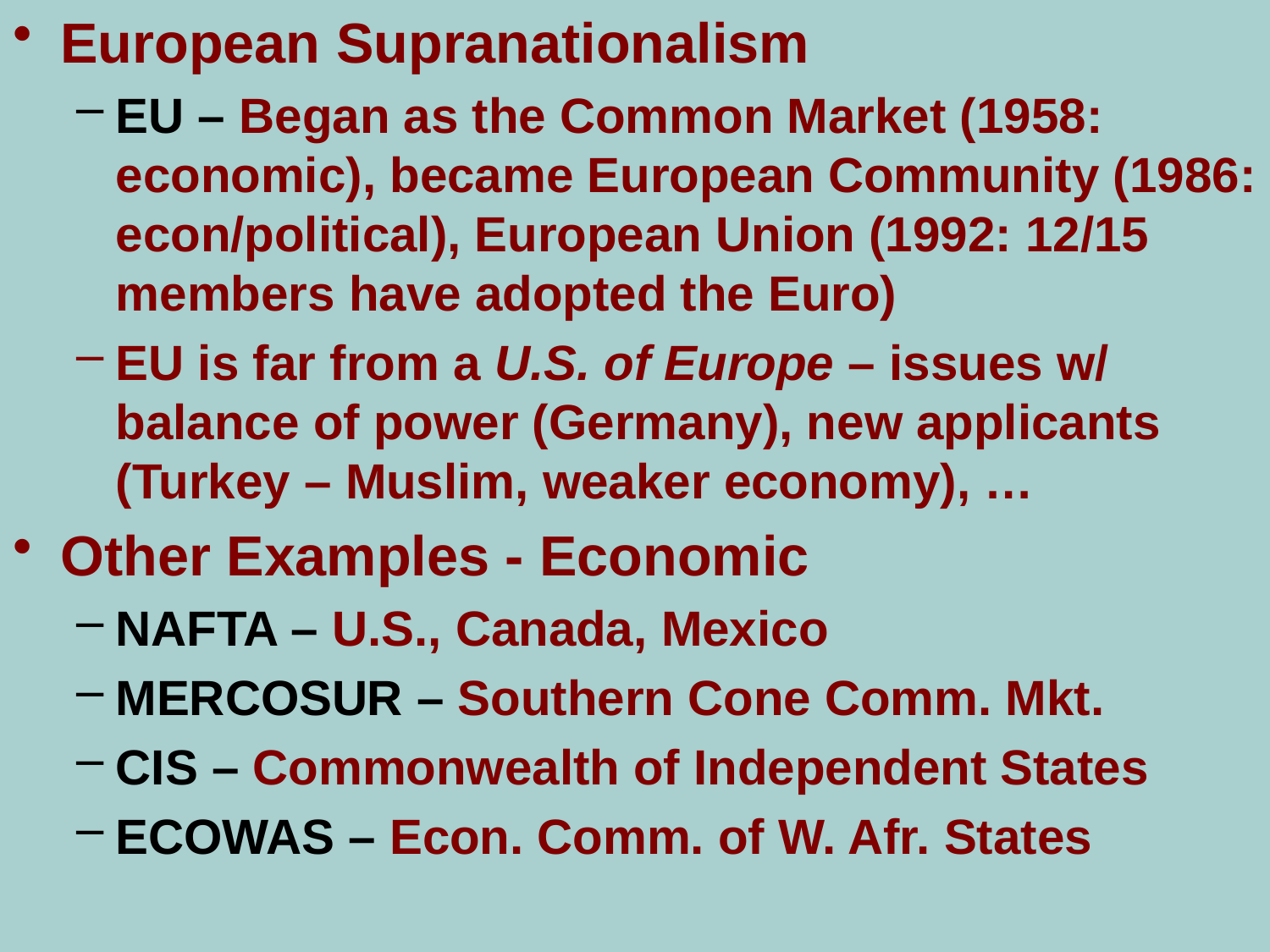

European Supranationalism
EU – Began as the Common Market (1958: economic), became European Community (1986: econ/political), European Union (1992: 12/15 members have adopted the Euro)
EU is far from a U.S. of Europe – issues w/ balance of power (Germany), new applicants (Turkey – Muslim, weaker economy), …
Other Examples - Economic
NAFTA – U.S., Canada, Mexico
MERCOSUR – Southern Cone Comm. Mkt.
CIS – Commonwealth of Independent States
ECOWAS – Econ. Comm. of W. Afr. States